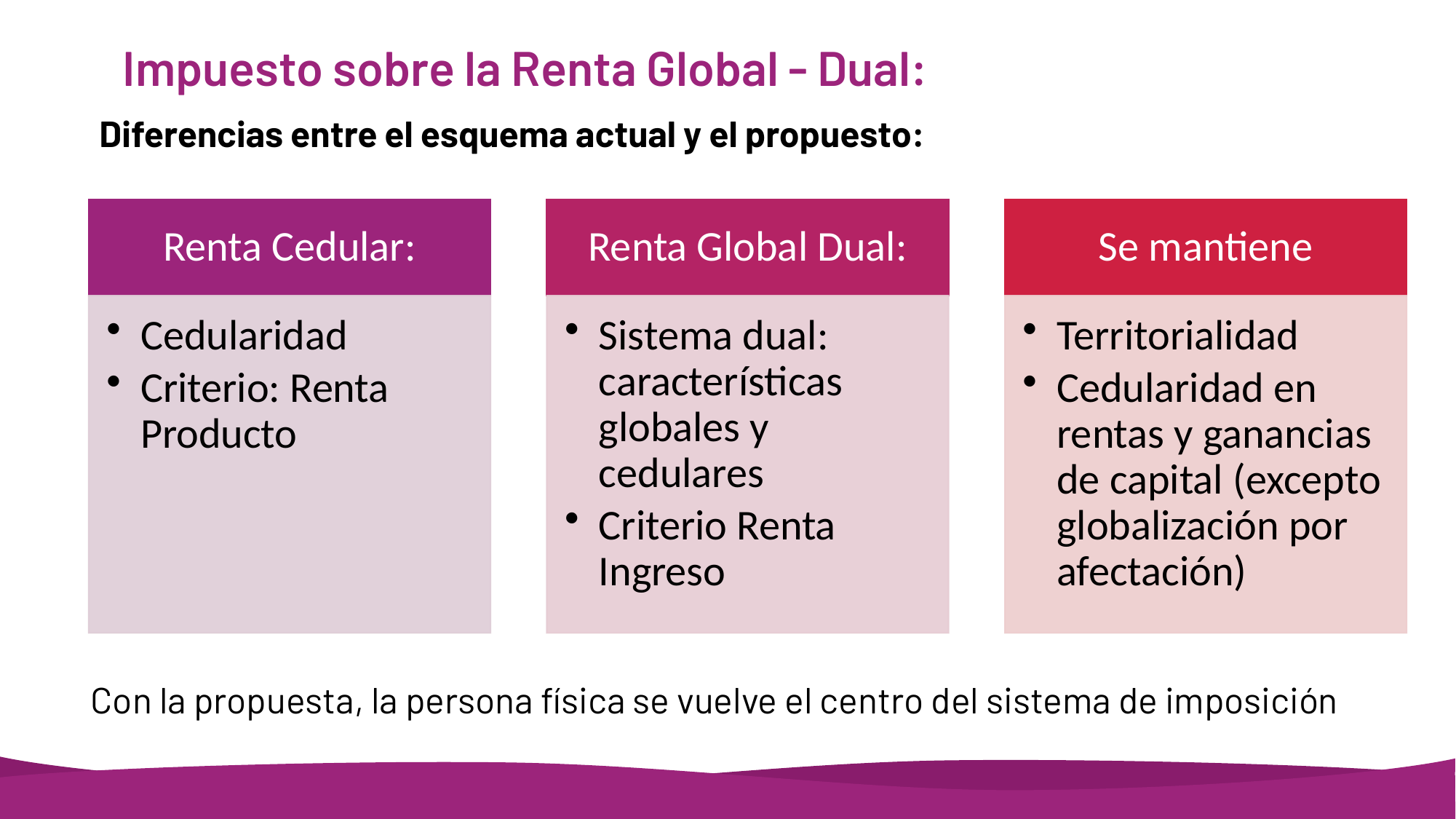

# Impuesto sobre la Renta Global - Dual:
Diferencias entre el esquema actual y el propuesto:

Renta Cedular:
Cedularidad
Criterio: Renta Producto
Renta Global Dual:
Sistema dual: características globales y cedulares
Criterio Renta Ingreso
Se mantiene
Territorialidad
Cedularidad en rentas y ganancias de capital (excepto globalización por afectación)
Con la propuesta, la persona física se vuelve el centro del sistema de imposición